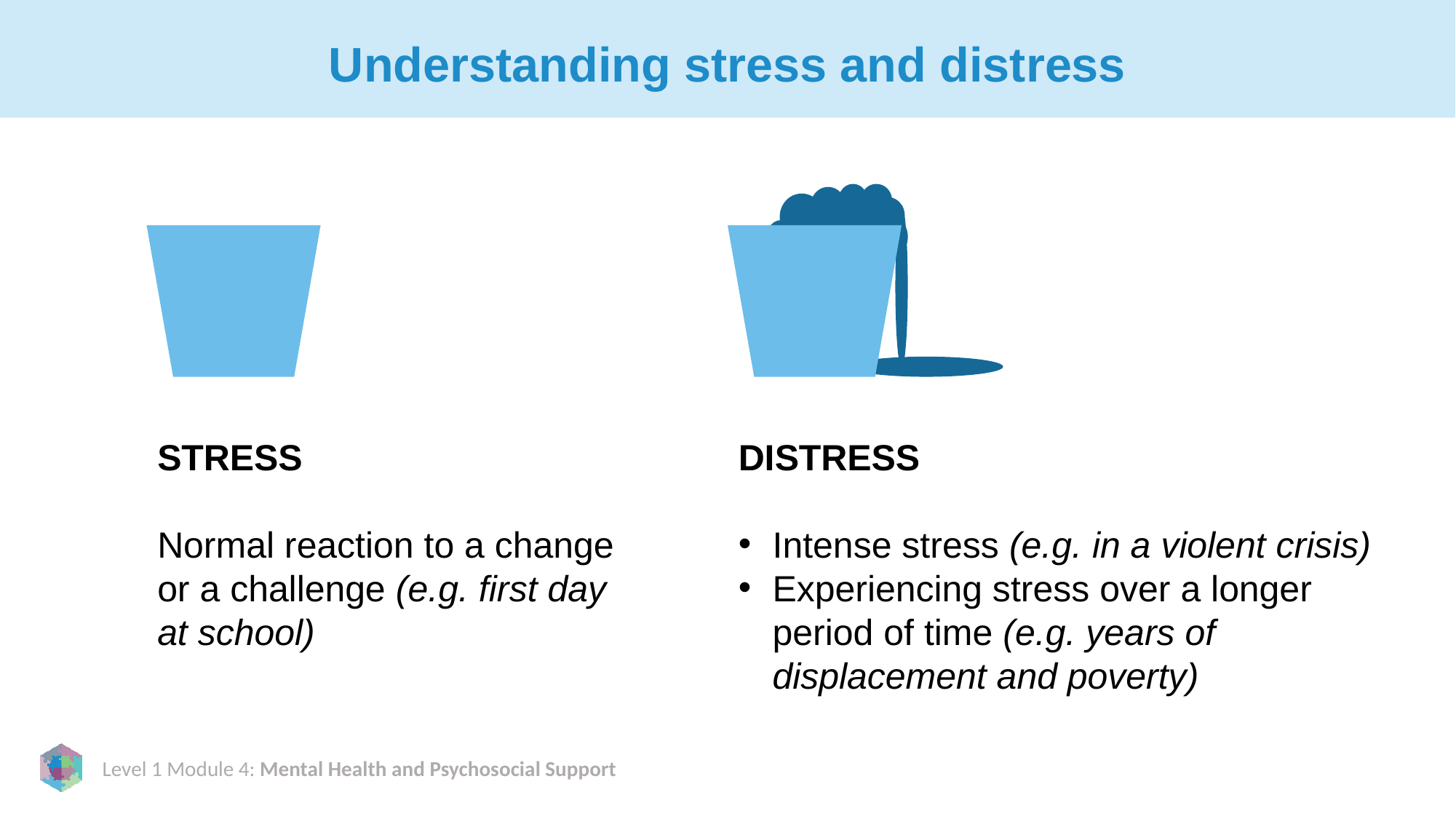

# Understanding stress and distress

STRESS

Normal reaction to a change or a challenge (e.g. first day at school)
DISTRESS

Intense stress (e.g. in a violent crisis)
Experiencing stress over a longer period of time (e.g. years of displacement and poverty)